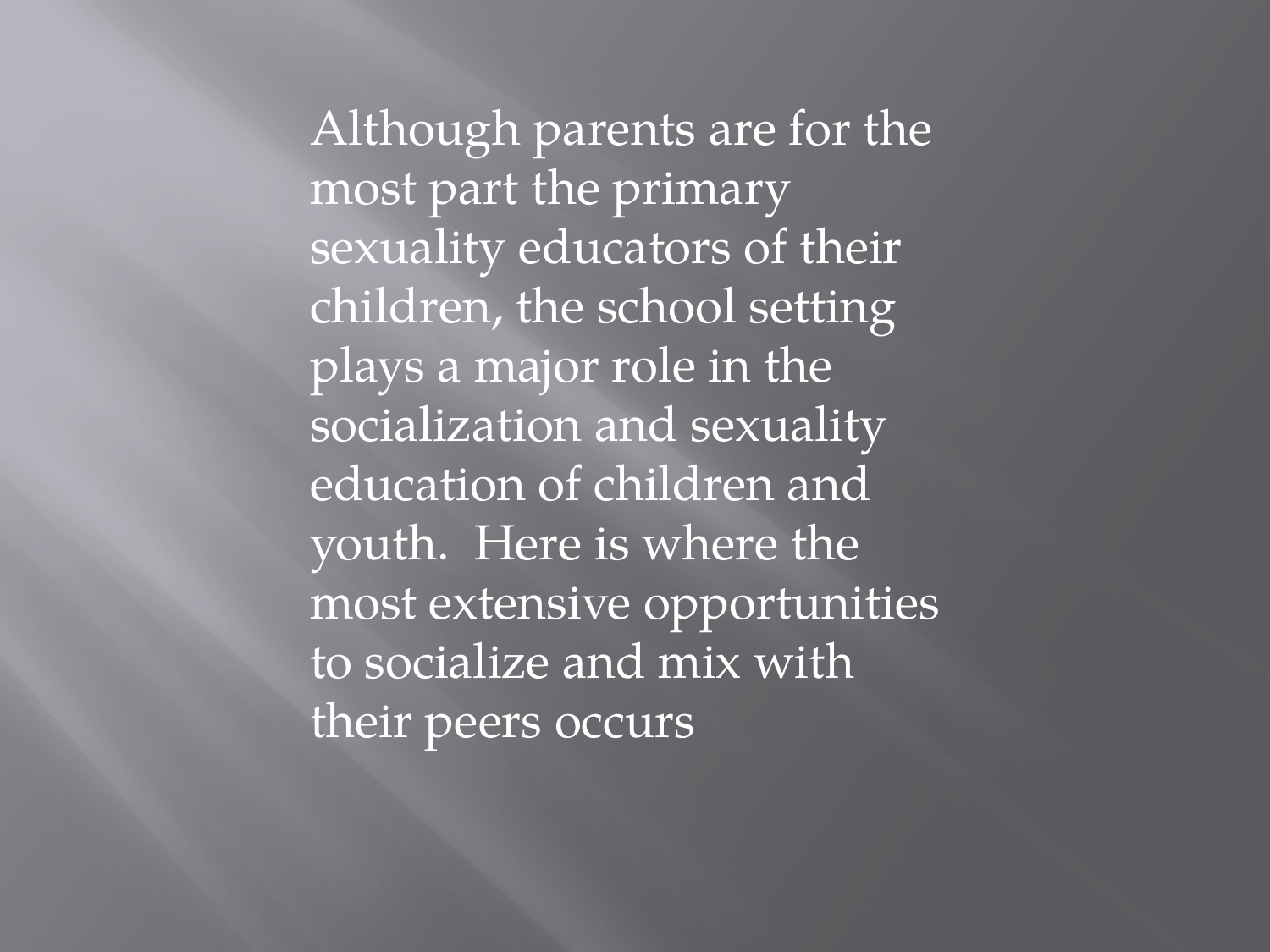

Although parents are for the most part the primary sexuality educators of their children, the school setting plays a major role in the socialization and sexuality education of children and youth.  Here is where the most extensive opportunities to socialize and mix with their peers occurs